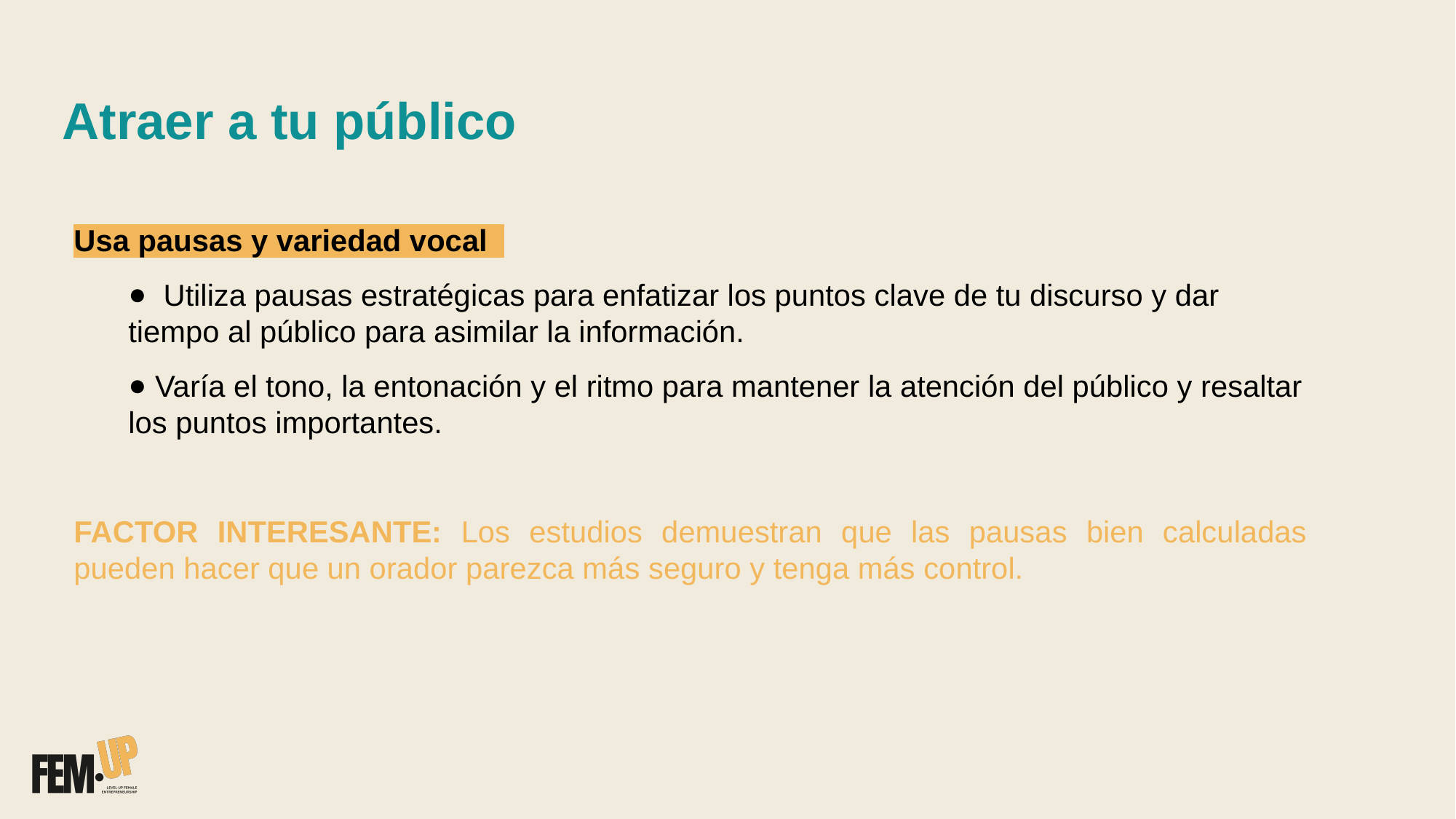

# Atraer a tu público
Usa pausas y variedad vocal
  Utiliza pausas estratégicas para enfatizar los puntos clave de tu discurso y dar tiempo al público para asimilar la información.
 Varía el tono, la entonación y el ritmo para mantener la atención del público y resaltar los puntos importantes.

FACTOR INTERESANTE: Los estudios demuestran que las pausas bien calculadas pueden hacer que un orador parezca más seguro y tenga más control.